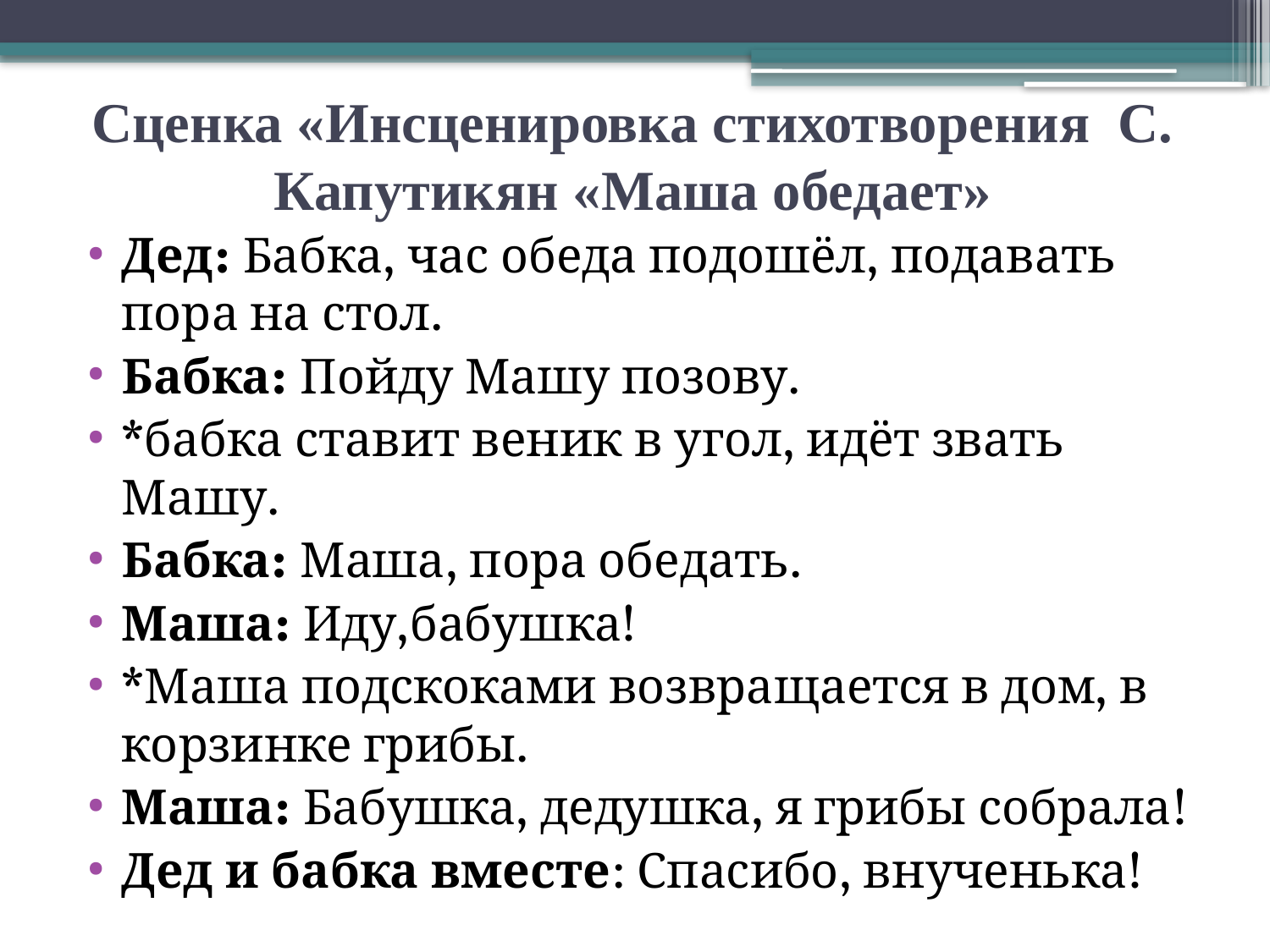

# Сценка «Инсценировка стихотворения  С. Капутикян «Маша обедает»
Дед: Бабка, час обеда подошёл, подавать пора на стол.
Бабка: Пойду Машу позову.
*бабка ставит веник в угол, идёт звать Машу.
Бабка: Маша, пора обедать.
Маша: Иду,бабушка!
*Маша подскоками возвращается в дом, в корзинке грибы.
Маша: Бабушка, дедушка, я грибы собрала!
Дед и бабка вместе: Спасибо, внученька!